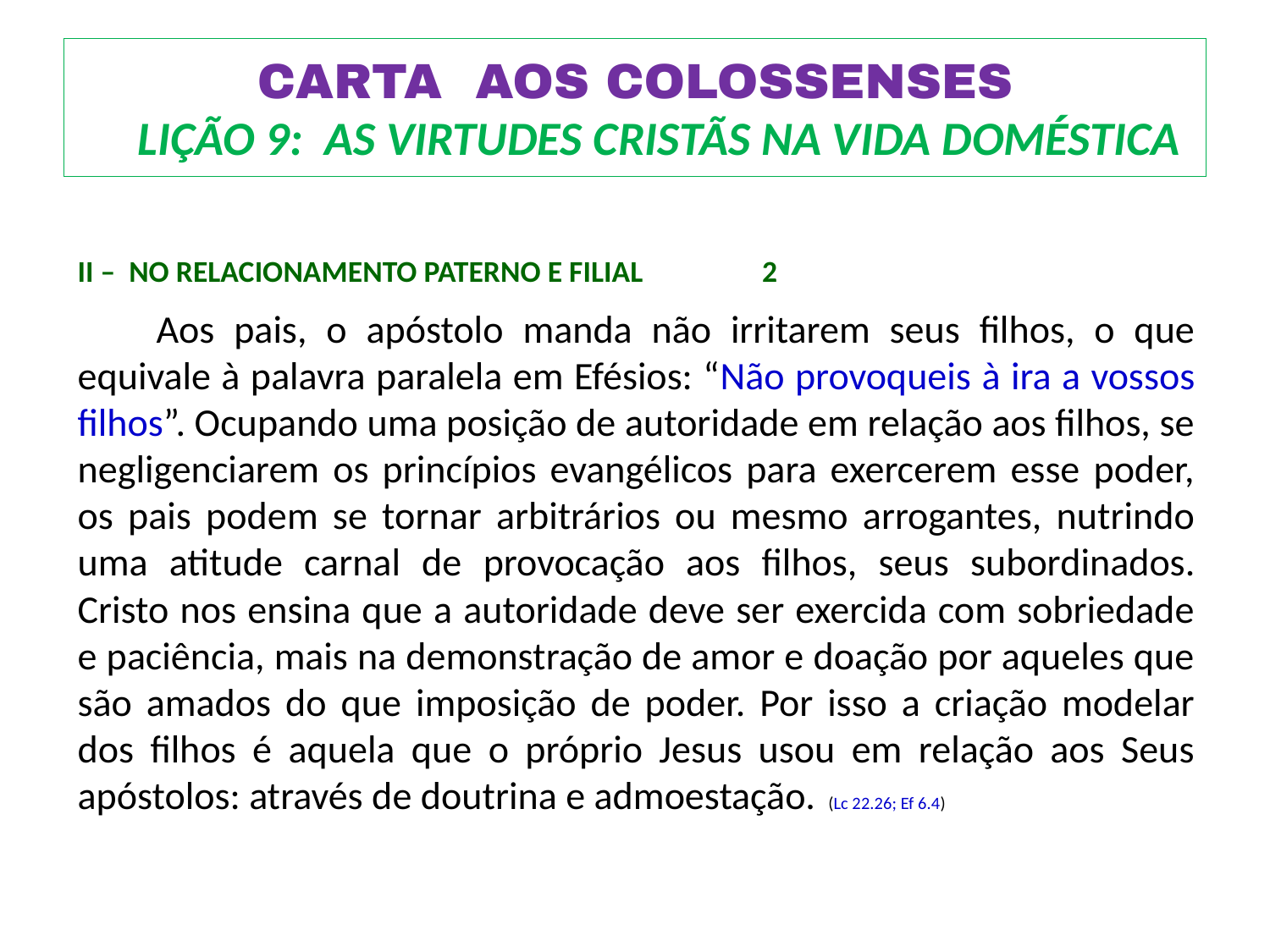

# CARTA  AOS COLOSSENSES LIÇÃO 9:  AS VIRTUDES CRISTÃS NA VIDA DOMÉSTICA
II –  NO RELACIONAMENTO PATERNO E FILIAL		2

	 Aos pais, o apóstolo manda não irritarem seus filhos, o que equivale à palavra paralela em Efésios: “Não provoqueis à ira a vossos filhos”. Ocupando uma posição de autoridade em relação aos filhos, se negligenciarem os princípios evangélicos para exercerem esse poder, os pais podem se tornar arbitrários ou mesmo arrogantes, nutrindo uma atitude carnal de provocação aos filhos, seus subordinados. Cristo nos ensina que a autoridade deve ser exercida com sobriedade e paciência, mais na demonstração de amor e doação por aqueles que são amados do que imposição de poder. Por isso a criação modelar dos filhos é aquela que o próprio Jesus usou em relação aos Seus apóstolos: através de doutrina e admoestação.		 (Lc 22.26; Ef 6.4)